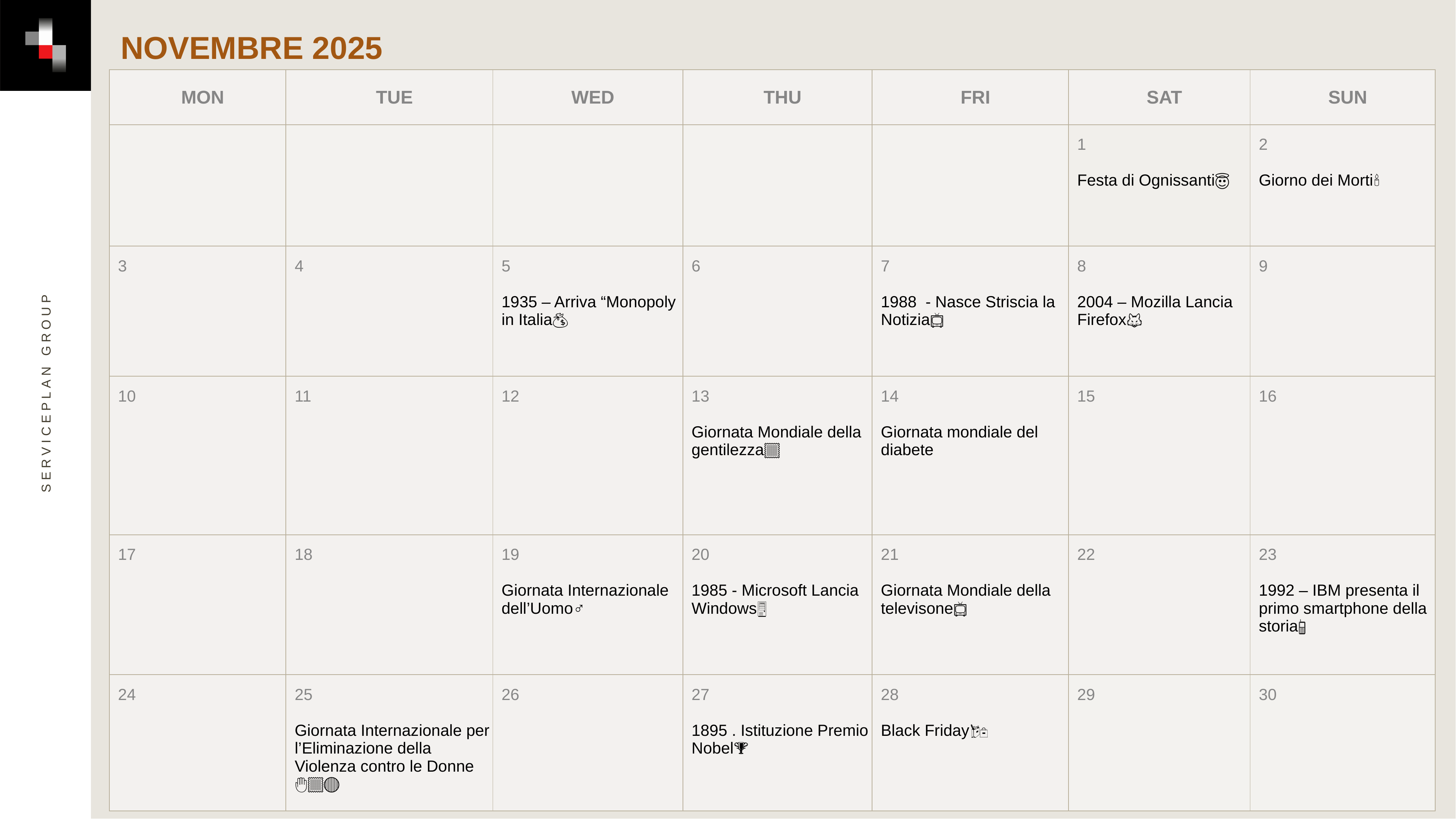

NOVEMBRE 2025
| Mon | Tue | Wed | Thu | Fri | Sat | Sun |
| --- | --- | --- | --- | --- | --- | --- |
|  |  |  |  |  | 1 Festa di Ognissanti😇 | 2 Giorno dei Morti🕯️ |
| 3 | 4 | 5 1935 – Arriva “Monopoly in Italia💰 | 6 | 7 1988 - Nasce Striscia la Notizia📺 | 8 2004 – Mozilla Lancia Firefox🦊 | 9 |
| 10 | 11 | 12 | 13 Giornata Mondiale della gentilezza🫶🏼 | 14 Giornata mondiale del diabete | 15 | 16 |
| 17 | 18 | 19 Giornata Internazionale dell’Uomo♂️ | 20 1985 - Microsoft Lancia Windows🖥️ | 21 Giornata Mondiale della televisone📺 | 22 | 23 1992 – IBM presenta il primo smartphone della storia📱 |
| 24 | 25 Giornata Internazionale per l’Eliminazione della Violenza contro le Donne🤚🏼🔴 | 26 | 27 1895 . Istituzione Premio Nobel🏆 | 28 Black Friday🛍️ | 29 | 30 |
Serviceplan Group